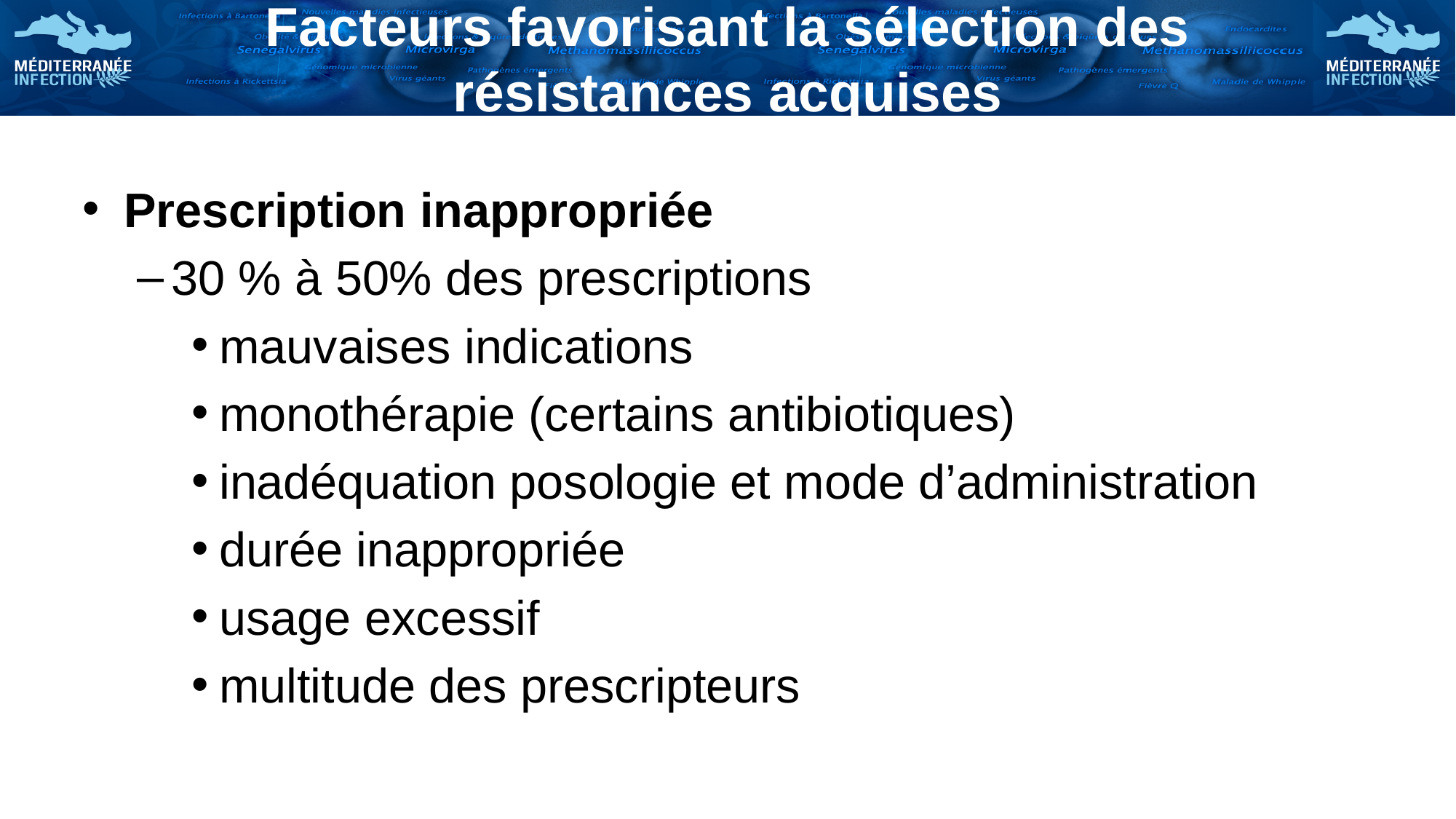

# Facteurs favorisant la sélection des résistances acquises
Prescription inappropriée
30 % à 50% des prescriptions
mauvaises indications
monothérapie (certains antibiotiques)
inadéquation posologie et mode d’administration
durée inappropriée
usage excessif
multitude des prescripteurs